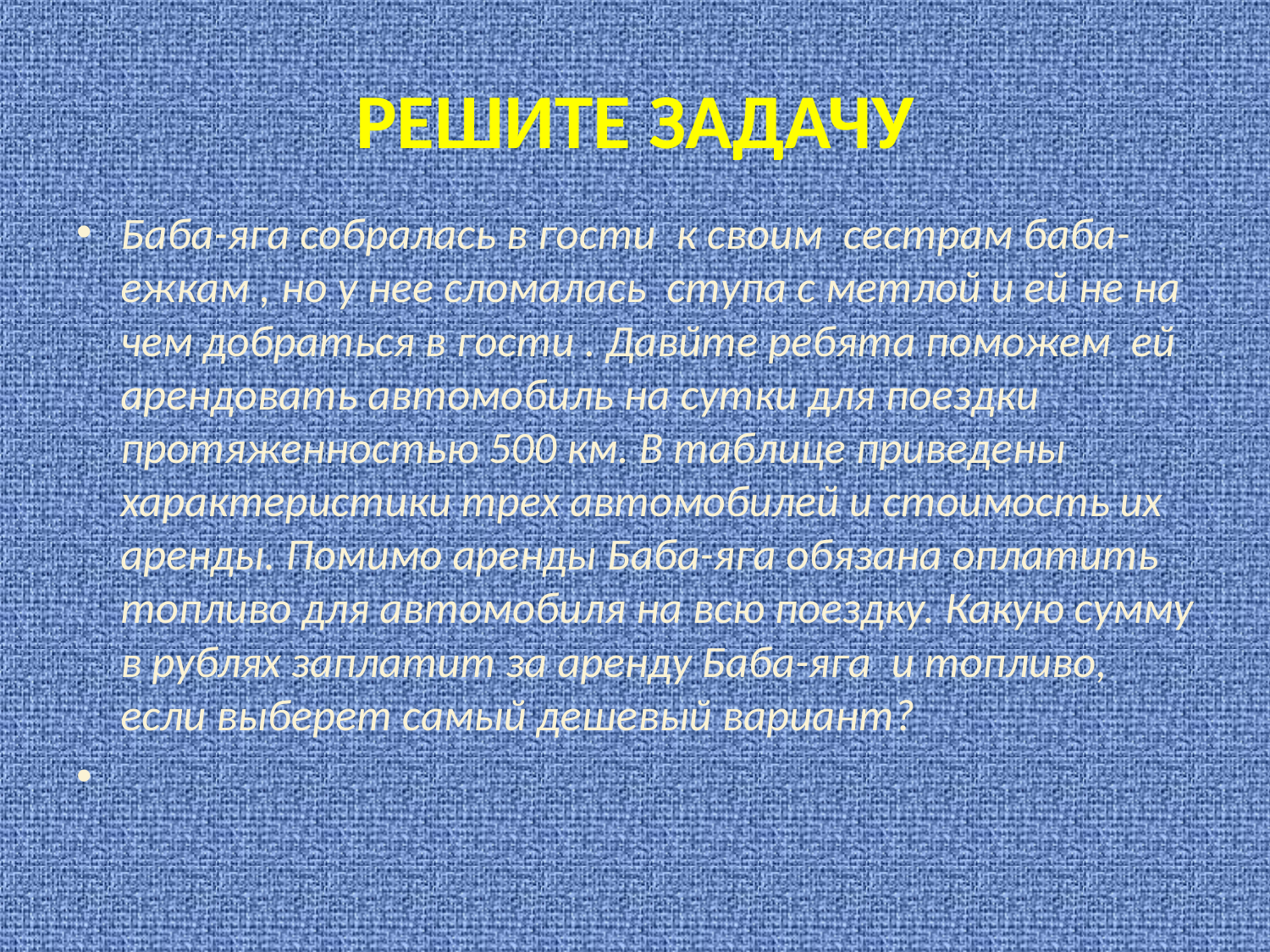

# РЕШИТЕ ЗАДАЧУ
Баба-яга собралась в гости  к своим  сестрам баба-ежкам , но у нее сломалась  ступа с метлой и ей не на чем добраться в гости . Давйте ребята поможем  ей арендовать автомобиль на сутки для поездки протяженностью 500 км. В таблице приведены характеристики трех автомобилей и стоимость их аренды. Помимо аренды Баба-яга обязана оплатить топливо для автомобиля на всю поездку. Какую сумму в рублях заплатит за аренду Баба-яга  и топливо, если выберет самый деше­вый вариант?